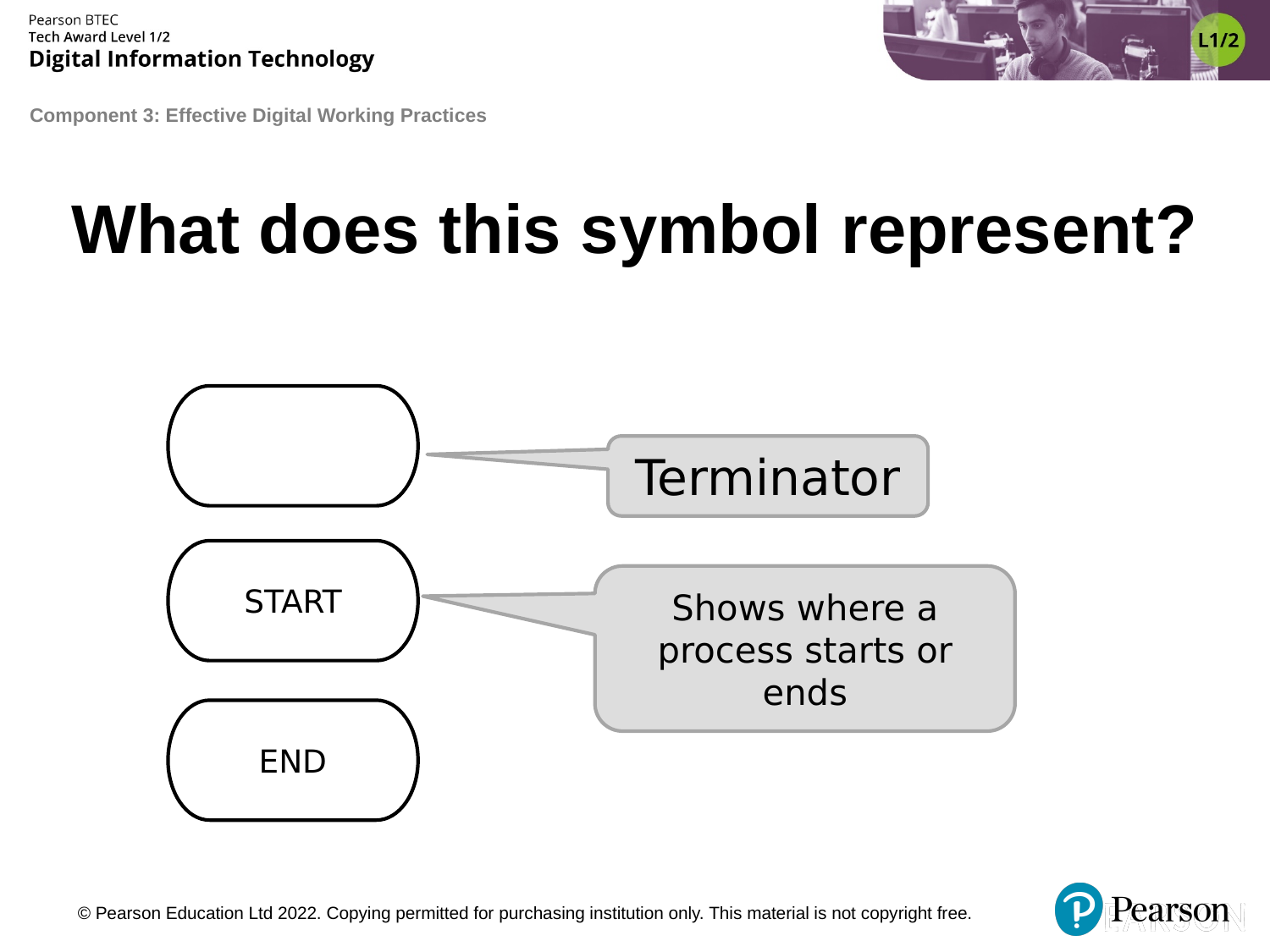

# What does this symbol represent?

Terminator

START

Shows where a process starts or ends

END
© Pearson Education Ltd 2022. Copying permitted for purchasing institution only. This material is not copyright free.